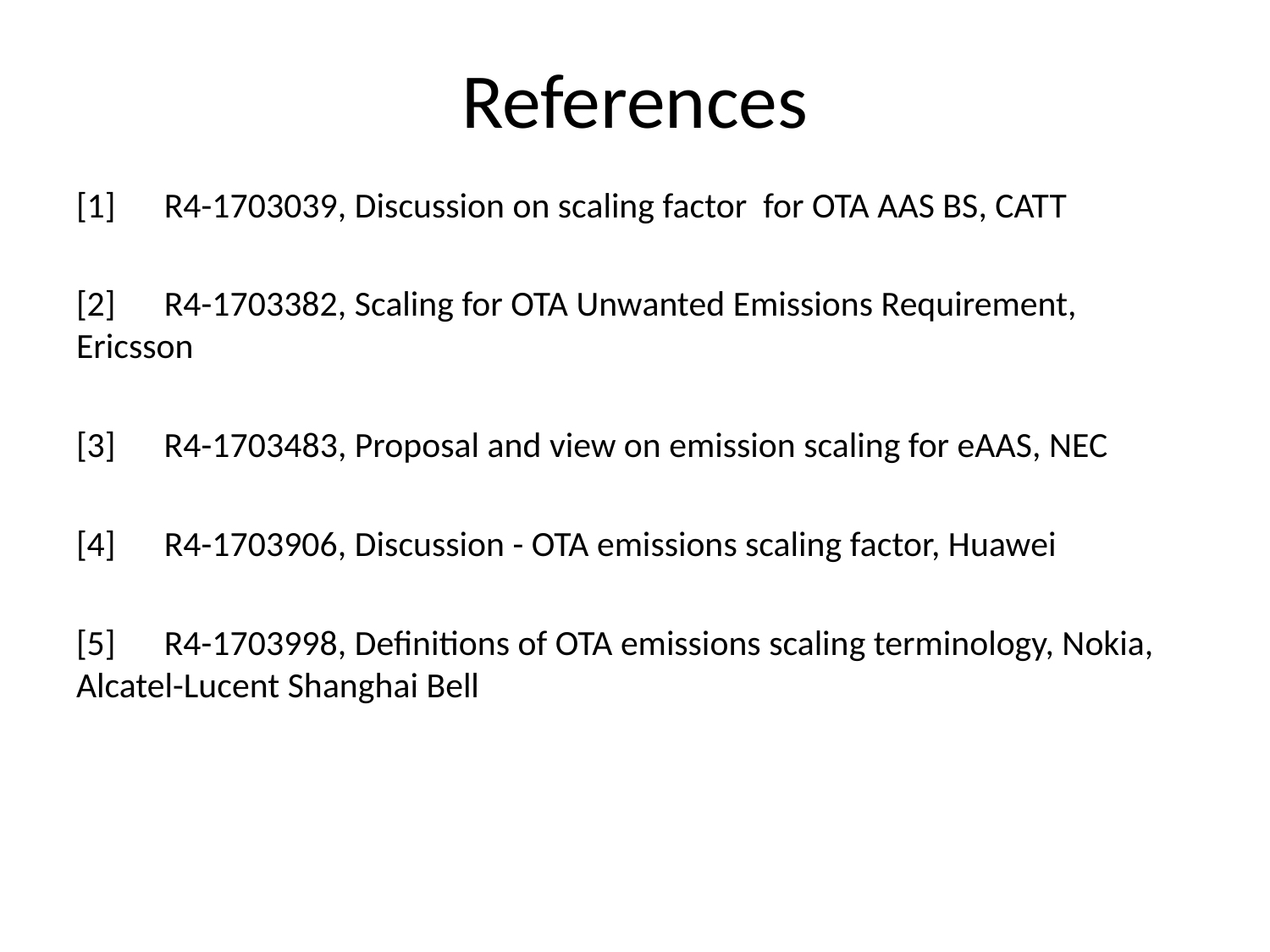

# References
[1]      R4-1703039, Discussion on scaling factor  for OTA AAS BS, CATT

[2]      R4-1703382, Scaling for OTA Unwanted Emissions Requirement,  Ericsson

[3]      R4-1703483, Proposal and view on emission scaling for eAAS, NEC

[4]      R4-1703906, Discussion - OTA emissions scaling factor, Huawei

[5]      R4-1703998, Definitions of OTA emissions scaling terminology, Nokia, Alcatel-Lucent Shanghai Bell